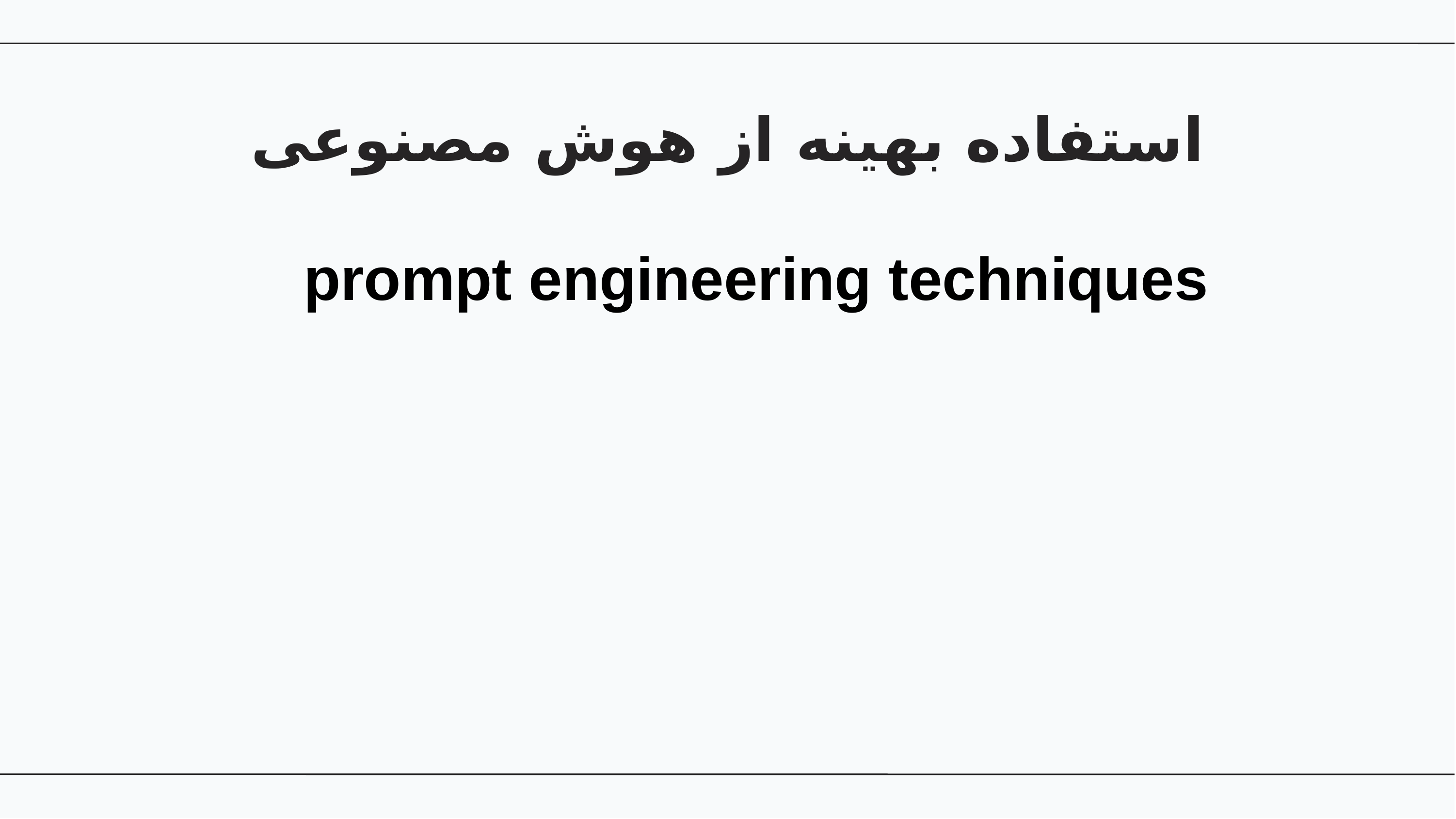

# استفاده بهینه از هوش مصنوعی
prompt engineering techniques